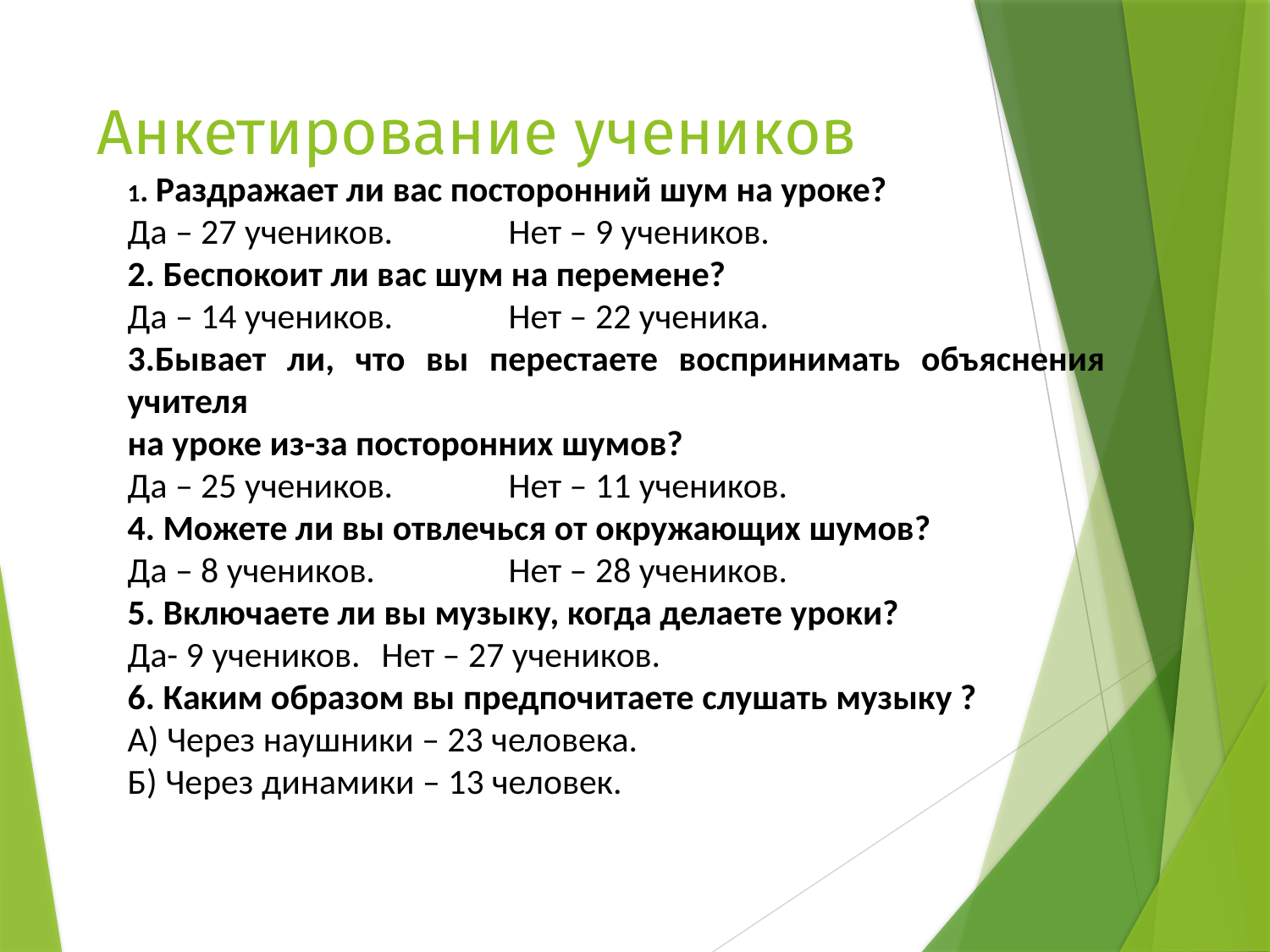

# Анкетирование учеников
1. Раздражает ли вас посторонний шум на уроке?
Да – 27 учеников.	Нет – 9 учеников.
2. Беспокоит ли вас шум на перемене?
Да – 14 учеников.	Нет – 22 ученика.
3.Бывает ли, что вы перестаете воспринимать объяснения учителя
на уроке из-за посторонних шумов?
Да – 25 учеников.	Нет – 11 учеников.
4. Можете ли вы отвлечься от окружающих шумов?
Да – 8 учеников. 	Нет – 28 учеников.
5. Включаете ли вы музыку, когда делаете уроки?
Да- 9 учеников.	Нет – 27 учеников.
6. Каким образом вы предпочитаете слушать музыку ?
А) Через наушники – 23 человека.
Б) Через динамики – 13 человек.